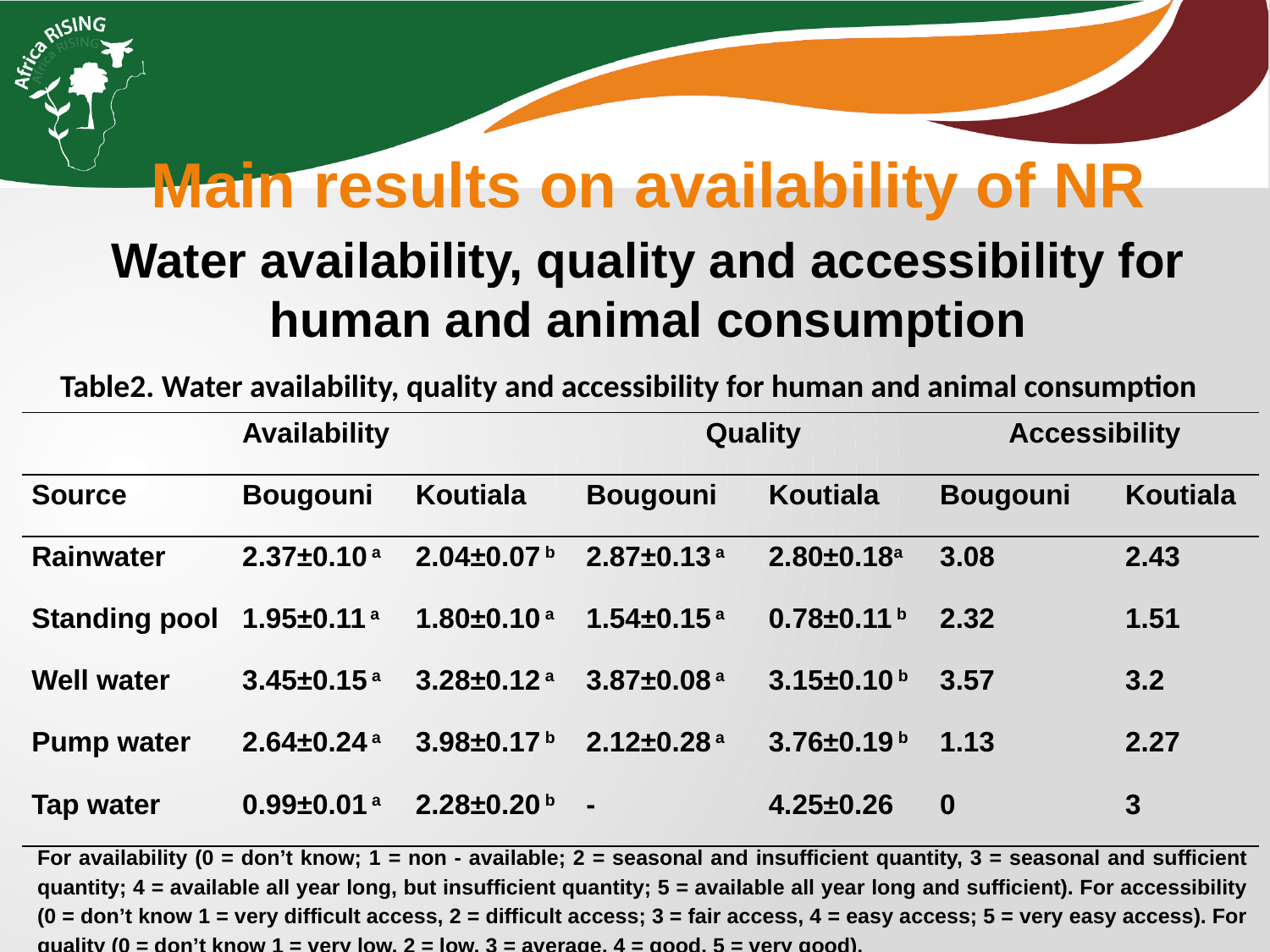

Main results on availability of NR
Water availability, quality and accessibility for human and animal consumption
Table2. Water availability, quality and accessibility for human and animal consumption
|  | Availability |  | Quality |  | Accessibility |  |
| --- | --- | --- | --- | --- | --- | --- |
| Source | Bougouni | Koutiala | Bougouni | Koutiala | Bougouni | Koutiala |
| Rainwater | 2.37±0.10 a | 2.04±0.07 b | 2.87±0.13 a | 2.80±0.18a | 3.08 | 2.43 |
| Standing pool | 1.95±0.11 a | 1.80±0.10 a | 1.54±0.15 a | 0.78±0.11 b | 2.32 | 1.51 |
| Well water | 3.45±0.15 a | 3.28±0.12 a | 3.87±0.08 a | 3.15±0.10 b | 3.57 | 3.2 |
| Pump water | 2.64±0.24 a | 3.98±0.17 b | 2.12±0.28 a | 3.76±0.19 b | 1.13 | 2.27 |
| Tap water | 0.99±0.01 a | 2.28±0.20 b | - | 4.25±0.26 | 0 | 3 |
For availability (0 = don’t know; 1 = non - available; 2 = seasonal and insufficient quantity, 3 = seasonal and sufficient quantity; 4 = available all year long, but insufficient quantity; 5 = available all year long and sufficient). For accessibility (0 = don’t know 1 = very difficult access, 2 = difficult access; 3 = fair access, 4 = easy access; 5 = very easy access). For quality (0 = don’t know 1 = very low, 2 = low, 3 = average, 4 = good, 5 = very good).